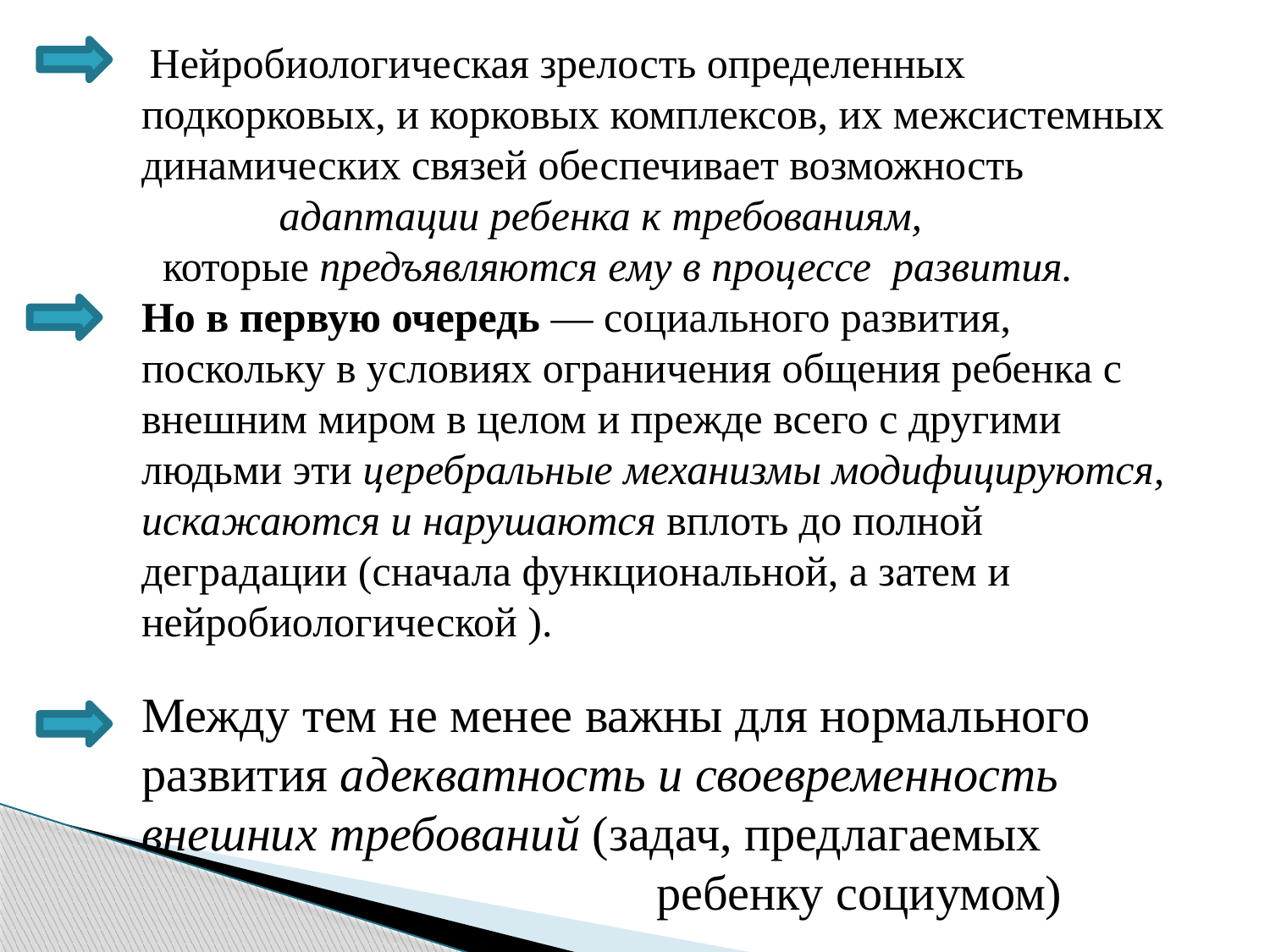

Нейробиологическая зрелость определенных подкорковых, и корковых комплексов, их межсистемных динамических связей обеспечивает возможность 
             адаптации ребенка к требованиям, 
  которые предъявляются ему в процессе  развития.
Но в первую очередь — социального развития, поскольку в условиях ограничения общения ребенка с внешним миром в целом и прежде всего с другими людьми эти церебральные механизмы модифицируются, искажаются и нарушаются вплоть до полной деградации (сначала функциональной, а затем и нейробиологической ).
Между тем не менее важны для нормального развития адекватность и своевременность внешних требований (задач, предлагаемых
                                          ребенку социумом)